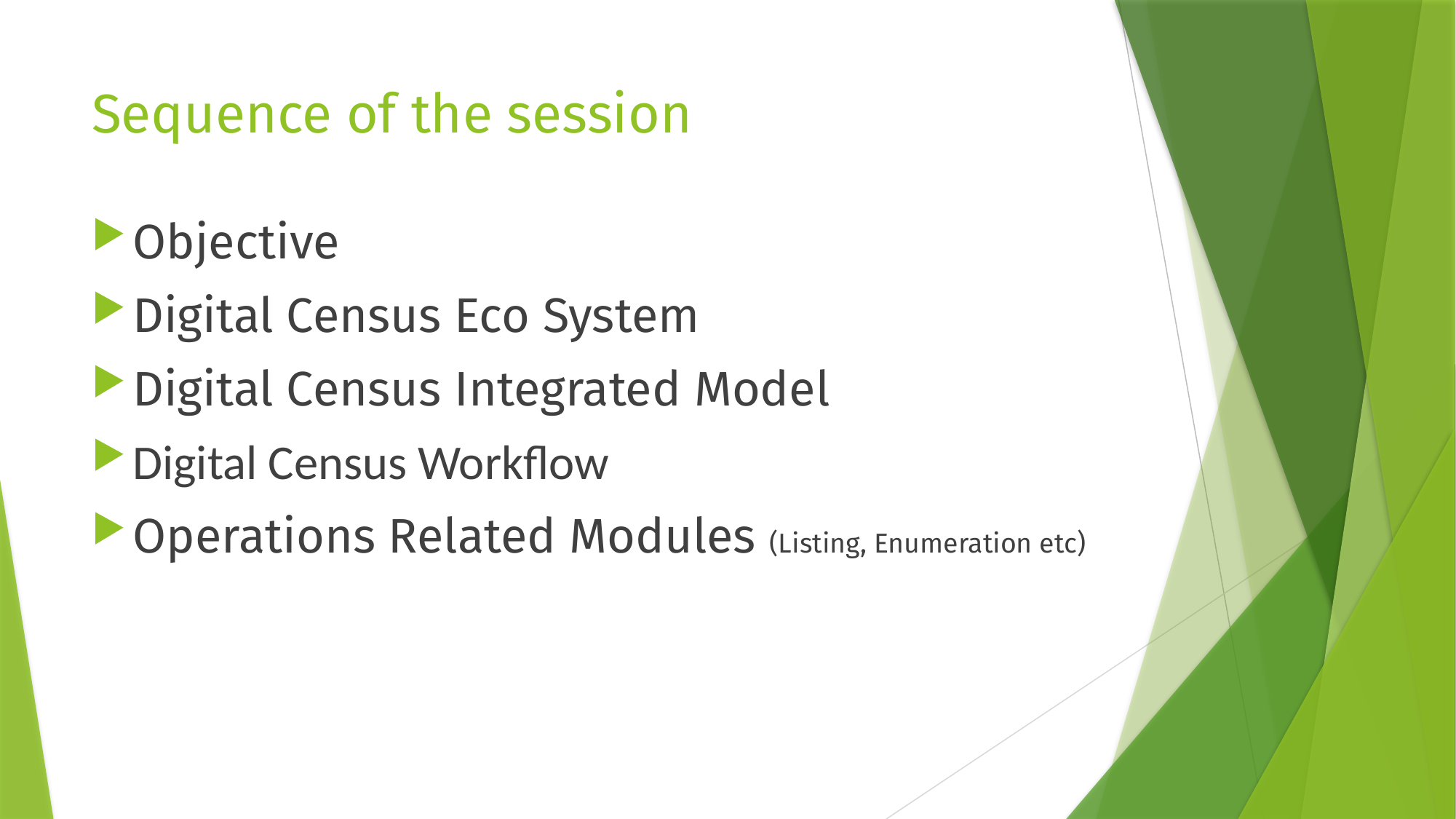

# Sequence of the session
Objective
Digital Census Eco System
Digital Census Integrated Model
Digital Census Workflow
Operations Related Modules (Listing, Enumeration etc)